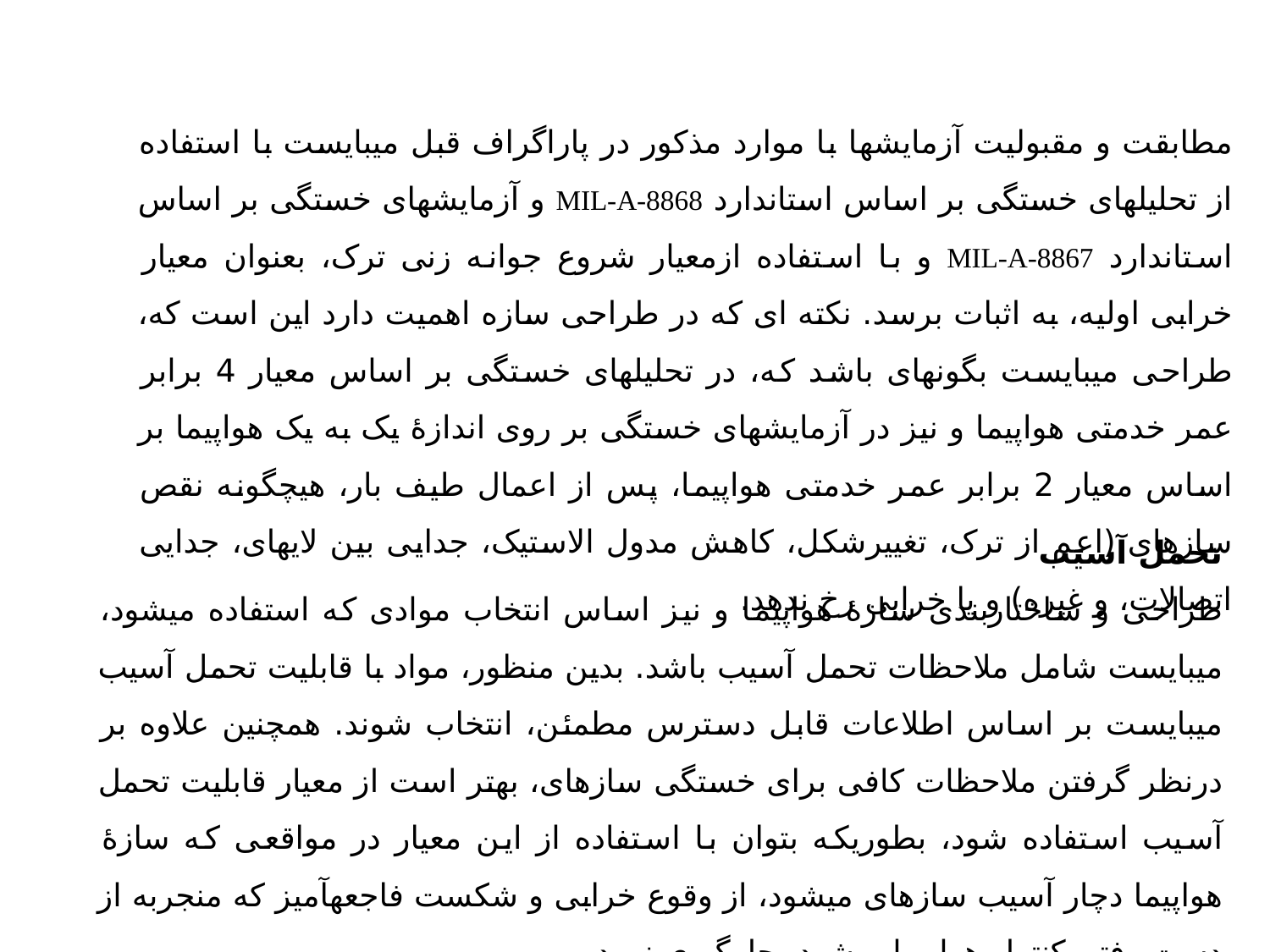

مطابقت و مقبولیت آزمایشها با موارد مذکور در پاراگراف قبل میبایست با استفاده از تحلیلهای خستگی بر اساس استاندارد MIL-A-8868 و آزمایشهای خستگی بر اساس استاندارد MIL-A-8867 و با استفاده ازمعیار شروع جوانه زنی ترک، بعنوان معیار خرابی اولیه، به اثبات برسد. نکته ای که در طراحی سازه اهمیت دارد این است که، طراحی میبایست بگونهای باشد که، در تحلیلهای خستگی بر اساس معیار 4 برابر عمر خدمتی هواپیما و نیز در آزمایشهای خستگی بر روی اندازۀ یک به یک هواپیما بر اساس معیار 2 برابر عمر خدمتی هواپیما، پس از اعمال طیف بار، هیچگونه نقص سازهای (اعم از ترک، تغییرشکل، کاهش مدول الاستیک، جدایی بین لایهای، جدایی اتصالات، و غیره) و یا خرابی رخ ندهد.
تحمل آسیب
طراحی و ساختاربندی سازۀ هواپیما و نیز اساس انتخاب موادی که استفاده میشود، میبایست شامل ملاحظات تحمل آسیب باشد. بدین منظور، مواد با قابلیت تحمل آسیب میبایست بر اساس اطلاعات قابل دسترس مطمئن، انتخاب شوند. همچنین علاوه بر درنظر گرفتن ملاحظات کافی برای خستگی سازهای، بهتر است از معیار قابلیت تحمل آسیب استفاده شود، بطوریکه بتوان با استفاده از این معیار در مواقعی که سازۀ هواپیما دچار آسیب سازهای میشود، از وقوع خرابی و شکست فاجعهآمیز که منجربه از دست رفتن کنترل هواپیما میشود، جلوگیری نمود.